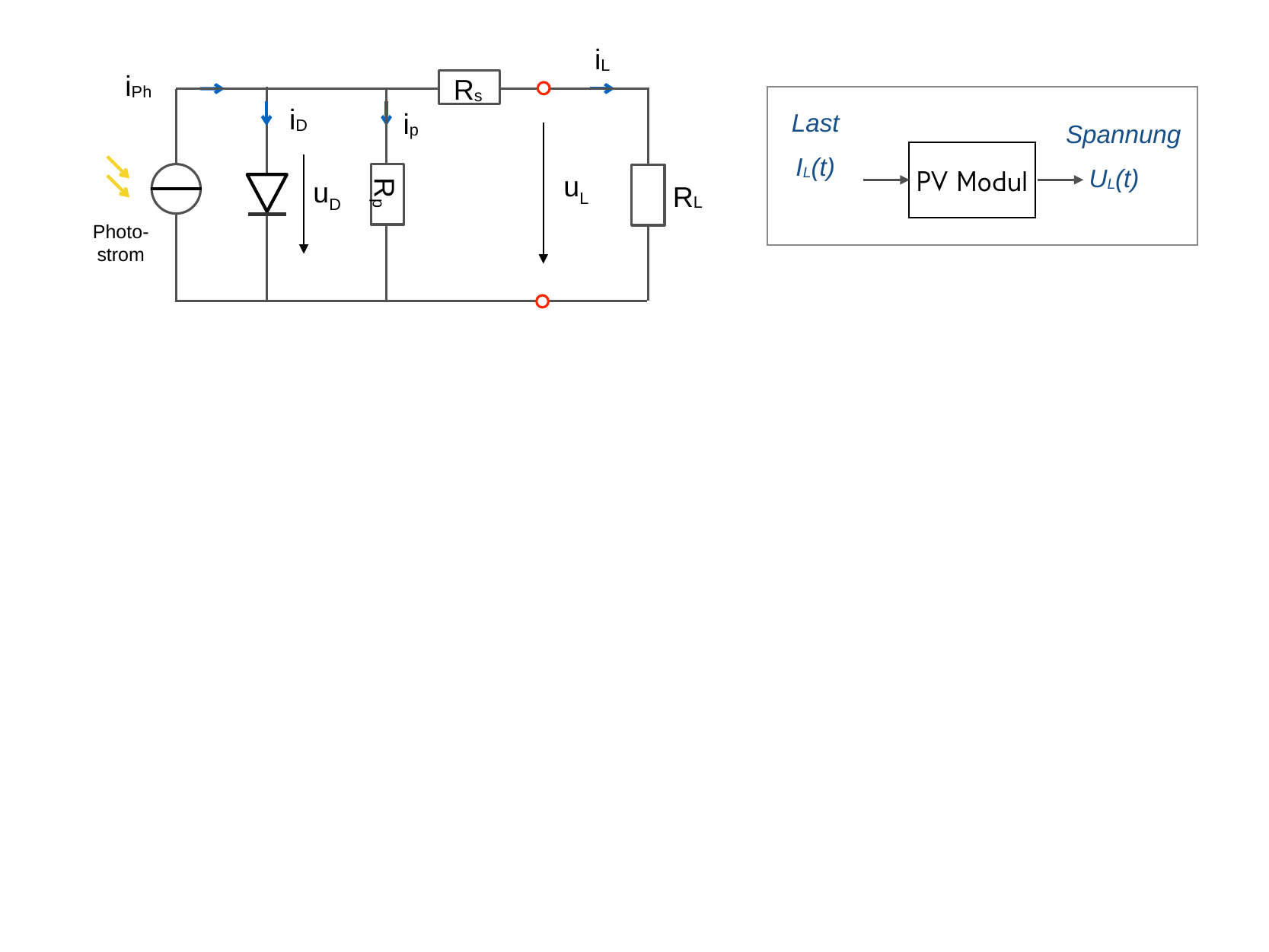

iL
iPh
Rs

Last
Spannung

PV Modul
IL(t)
UL(t)

iD
ip

uL

uD
Rp

RL

Photo-strom